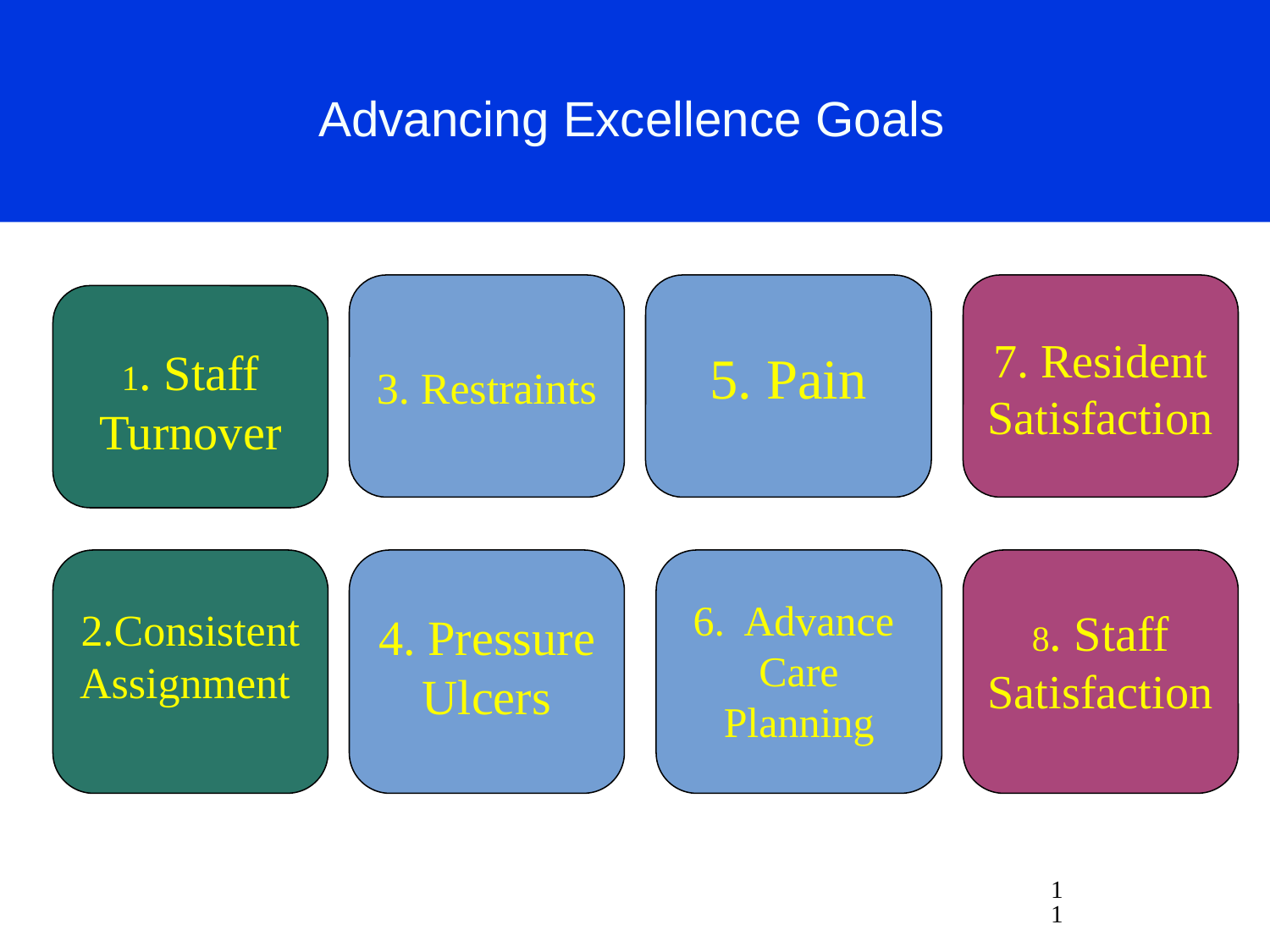

Advancing Excellence Goals

3. Restraints

5. Pain

7. Resident
Satisfaction

1. Staff
Turnover

2.Consistent Assignment

4. Pressure Ulcers

6.  Advance
Care Planning

8. Staff Satisfaction
11